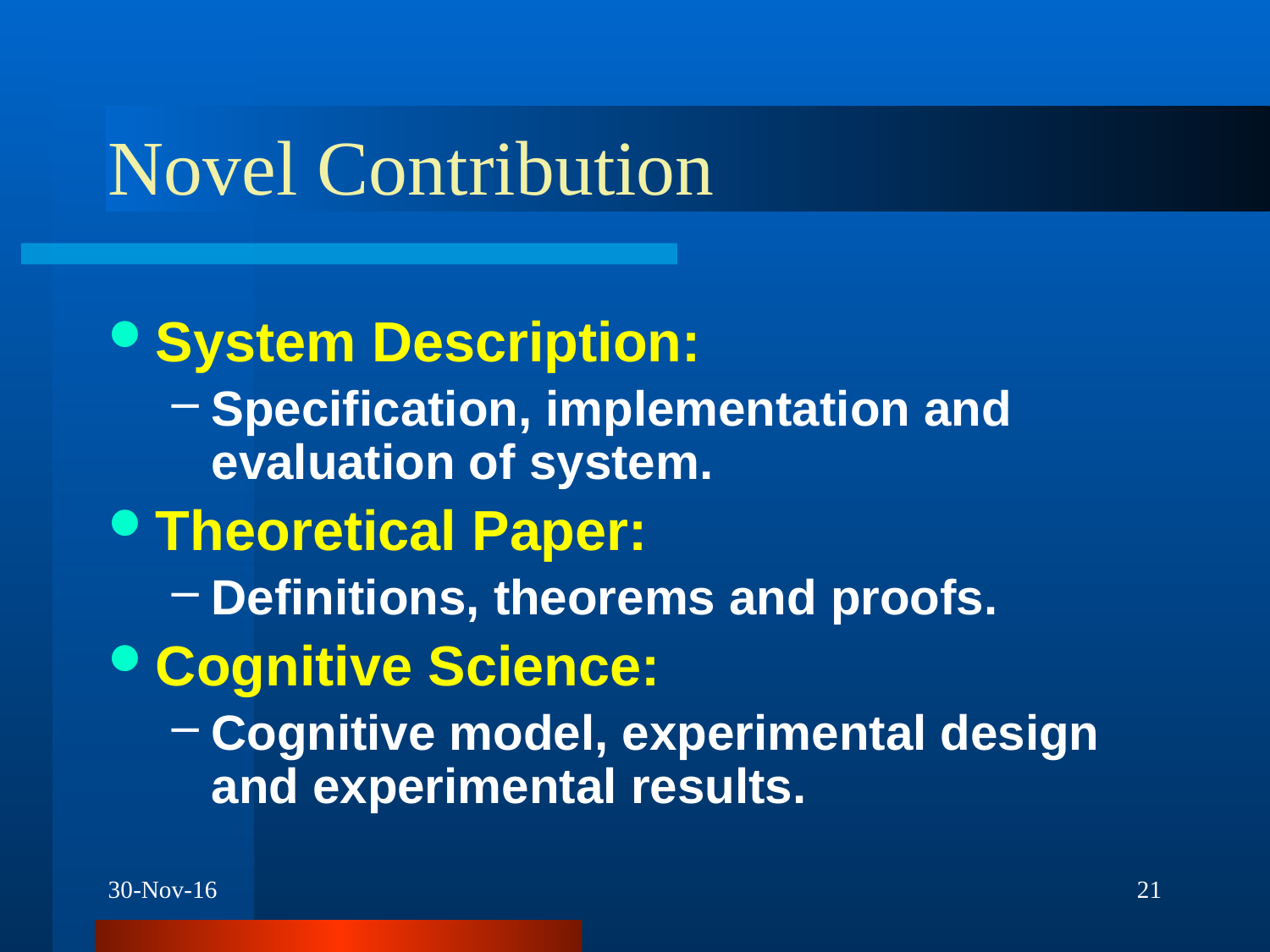

# Novel Contribution
System Description:
Specification, implementation and evaluation of system.
Theoretical Paper:
Definitions, theorems and proofs.
Cognitive Science:
Cognitive model, experimental design and experimental results.
30-Nov-16
21